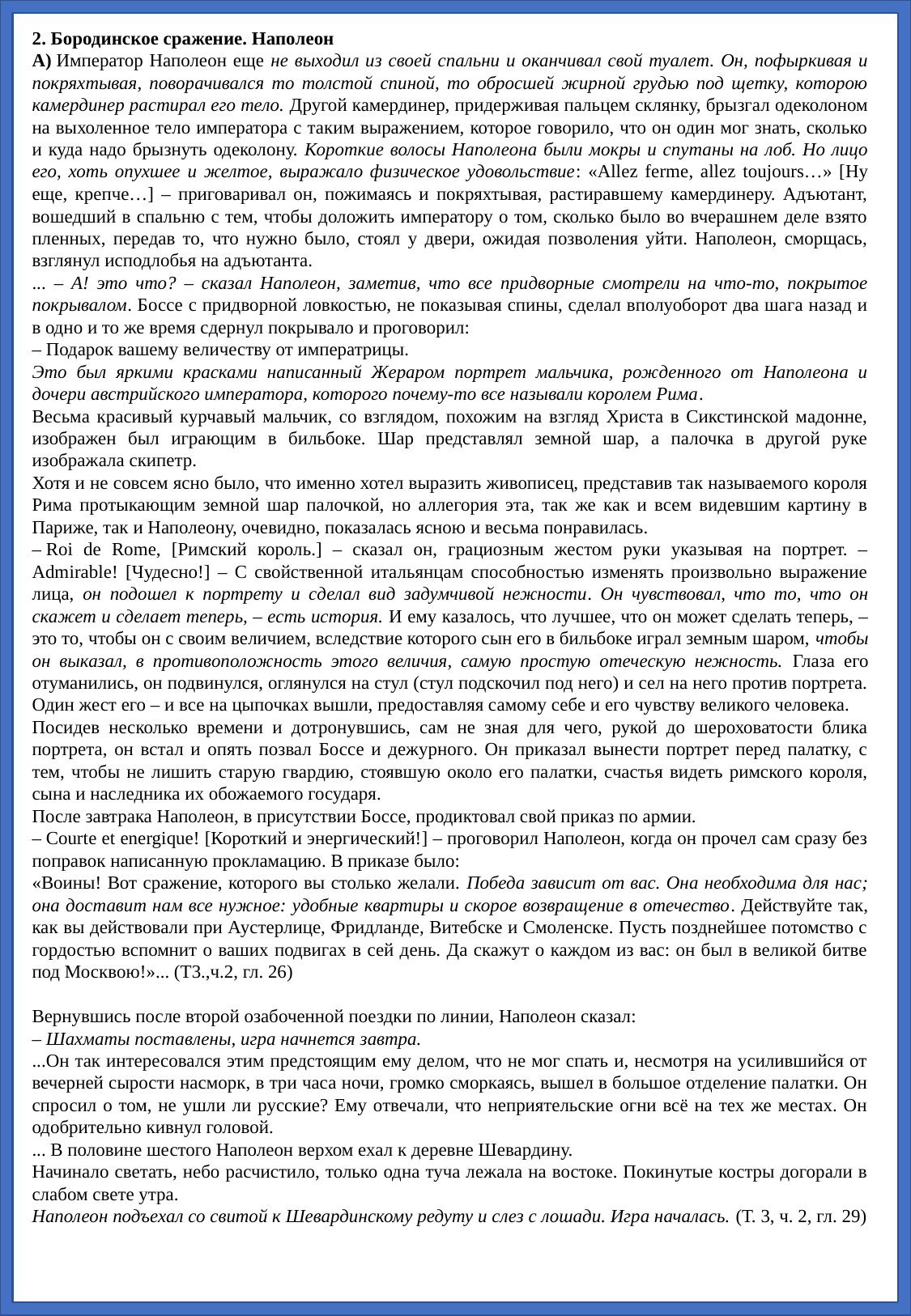

2. Бородинское сражение. Наполеон
А) Император Наполеон еще не выходил из своей спальни и оканчивал свой туалет. Он, пофыркивая и покряхтывая, поворачивался то толстой спиной, то обросшей жирной грудью под щетку, которою камердинер растирал его тело. Другой камердинер, придерживая пальцем склянку, брызгал одеколоном на выхоленное тело императора с таким выражением, которое говорило, что он один мог знать, сколько и куда надо брызнуть одеколону. Короткие волосы Наполеона были мокры и спутаны на лоб. Но лицо его, хоть опухшее и желтое, выражало физическое удовольствие: «Allez ferme, allez toujours…» [Ну еще, крепче…] – приговаривал он, пожимаясь и покряхтывая, растиравшему камердинеру. Адъютант, вошедший в спальню с тем, чтобы доложить императору о том, сколько было во вчерашнем деле взято пленных, передав то, что нужно было, стоял у двери, ожидая позволения уйти. Наполеон, сморщась, взглянул исподлобья на адъютанта.
... – А! это что? – сказал Наполеон, заметив, что все придворные смотрели на что-то, покрытое покрывалом. Боссе с придворной ловкостью, не показывая спины, сделал вполуоборот два шага назад и в одно и то же время сдернул покрывало и проговорил:
– Подарок вашему величеству от императрицы.
Это был яркими красками написанный Жераром портрет мальчика, рожденного от Наполеона и дочери австрийского императора, которого почему-то все называли королем Рима.
Весьма красивый курчавый мальчик, со взглядом, похожим на взгляд Христа в Сикстинской мадонне, изображен был играющим в бильбоке. Шар представлял земной шар, а палочка в другой руке изображала скипетр.
Хотя и не совсем ясно было, что именно хотел выразить живописец, представив так называемого короля Рима протыкающим земной шар палочкой, но аллегория эта, так же как и всем видевшим картину в Париже, так и Наполеону, очевидно, показалась ясною и весьма понравилась.
– Roi de Rome, [Римский король.] – сказал он, грациозным жестом руки указывая на портрет. – Admirable! [Чудесно!] – С свойственной итальянцам способностью изменять произвольно выражение лица, он подошел к портрету и сделал вид задумчивой нежности. Он чувствовал, что то, что он скажет и сделает теперь, – есть история. И ему казалось, что лучшее, что он может сделать теперь, – это то, чтобы он с своим величием, вследствие которого сын его в бильбоке играл земным шаром, чтобы он выказал, в противоположность этого величия, самую простую отеческую нежность. Глаза его отуманились, он подвинулся, оглянулся на стул (стул подскочил под него) и сел на него против портрета. Один жест его – и все на цыпочках вышли, предоставляя самому себе и его чувству великого человека.
Посидев несколько времени и дотронувшись, сам не зная для чего, рукой до шероховатости блика портрета, он встал и опять позвал Боссе и дежурного. Он приказал вынести портрет перед палатку, с тем, чтобы не лишить старую гвардию, стоявшую около его палатки, счастья видеть римского короля, сына и наследника их обожаемого государя.
После завтрака Наполеон, в присутствии Боссе, продиктовал свой приказ по армии.
– Courte et energique! [Короткий и энергический!] – проговорил Наполеон, когда он прочел сам сразу без поправок написанную прокламацию. В приказе было:
«Воины! Вот сражение, которого вы столько желали. Победа зависит от вас. Она необходима для нас; она доставит нам все нужное: удобные квартиры и скорое возвращение в отечество. Действуйте так, как вы действовали при Аустерлице, Фридланде, Витебске и Смоленске. Пусть позднейшее потомство с гордостью вспомнит о ваших подвигах в сей день. Да скажут о каждом из вас: он был в великой битве под Москвою!»... (Т3.,ч.2, гл. 26)

Вернувшись после второй озабоченной поездки по линии, Наполеон сказал:
– Шахматы поставлены, игра начнется завтра.
...Он так интересовался этим предстоящим ему делом, что не мог спать и, несмотря на усилившийся от вечерней сырости насморк, в три часа ночи, громко сморкаясь, вышел в большое отделение палатки. Он спросил о том, не ушли ли русские? Ему отвечали, что неприятельские огни всё на тех же местах. Он одобрительно кивнул головой.
... В половине шестого Наполеон верхом ехал к деревне Шевардину.
Начинало светать, небо расчистило, только одна туча лежала на востоке. Покинутые костры догорали в слабом свете утра.
Наполеон подъехал со свитой к Шевардинскому редуту и слез с лошади. Игра началась. (Т. 3, ч. 2, гл. 29)